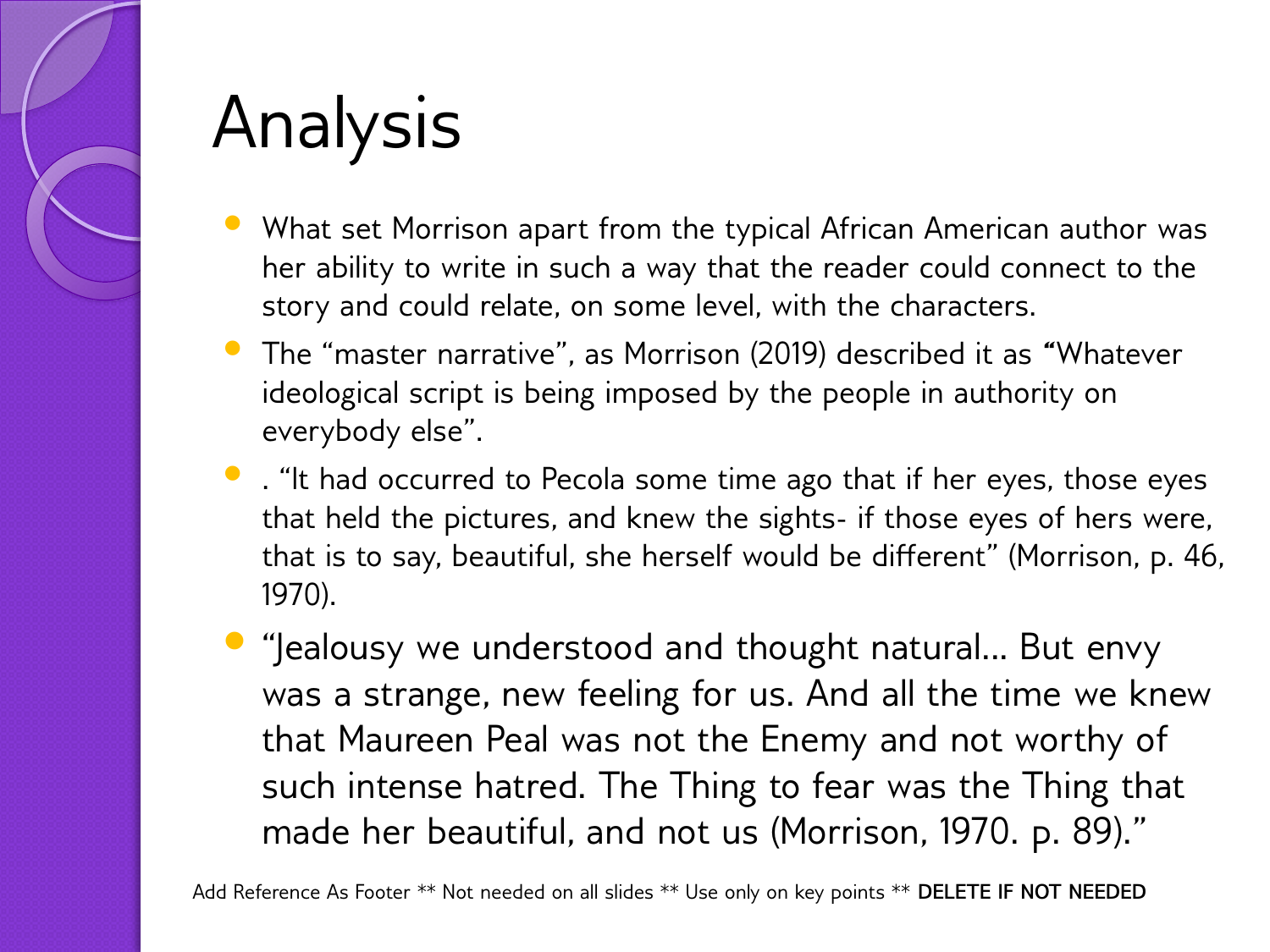

# Analysis
What set Morrison apart from the typical African American author was her ability to write in such a way that the reader could connect to the story and could relate, on some level, with the characters.
The “master narrative”, as Morrison (2019) described it as “Whatever ideological script is being imposed by the people in authority on everybody else”.
. “It had occurred to Pecola some time ago that if her eyes, those eyes that held the pictures, and knew the sights- if those eyes of hers were, that is to say, beautiful, she herself would be different” (Morrison, p. 46, 1970).
“Jealousy we understood and thought natural... But envy was a strange, new feeling for us. And all the time we knew that Maureen Peal was not the Enemy and not worthy of such intense hatred. The Thing to fear was the Thing that made her beautiful, and not us (Morrison, 1970. p. 89).”
Add Reference As Footer ** Not needed on all slides ** Use only on key points ** DELETE IF NOT NEEDED